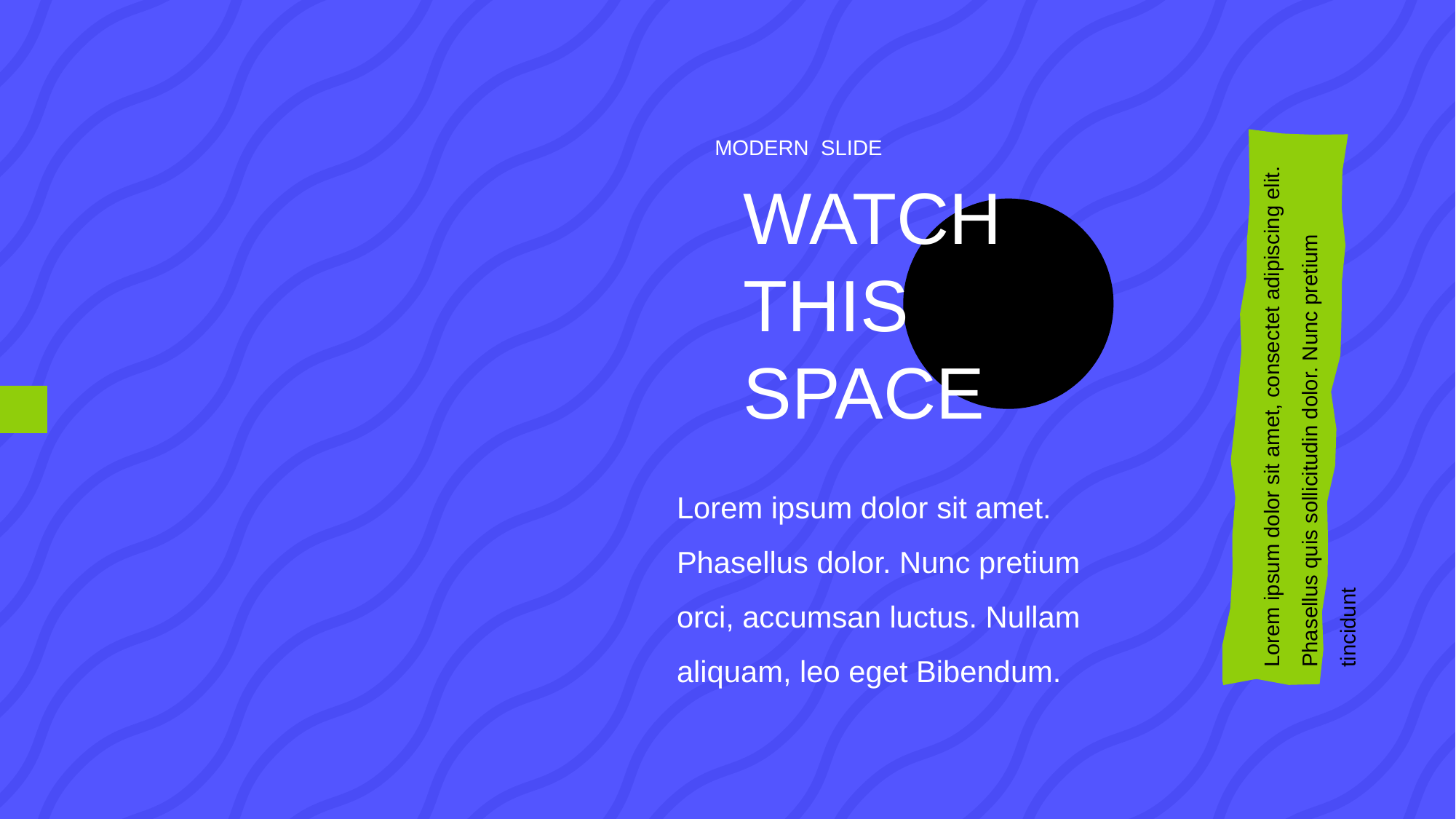

MODERN  SLIDE
WATCH
THIS
SPACE

Lorem ipsum dolor sit amet, consectet adipiscing elit. Phasellus quis sollicitudin dolor. Nunc pretium tincidunt

Lorem ipsum dolor sit amet. Phasellus dolor. Nunc pretium orci, accumsan luctus. Nullam aliquam, leo eget Bibendum.